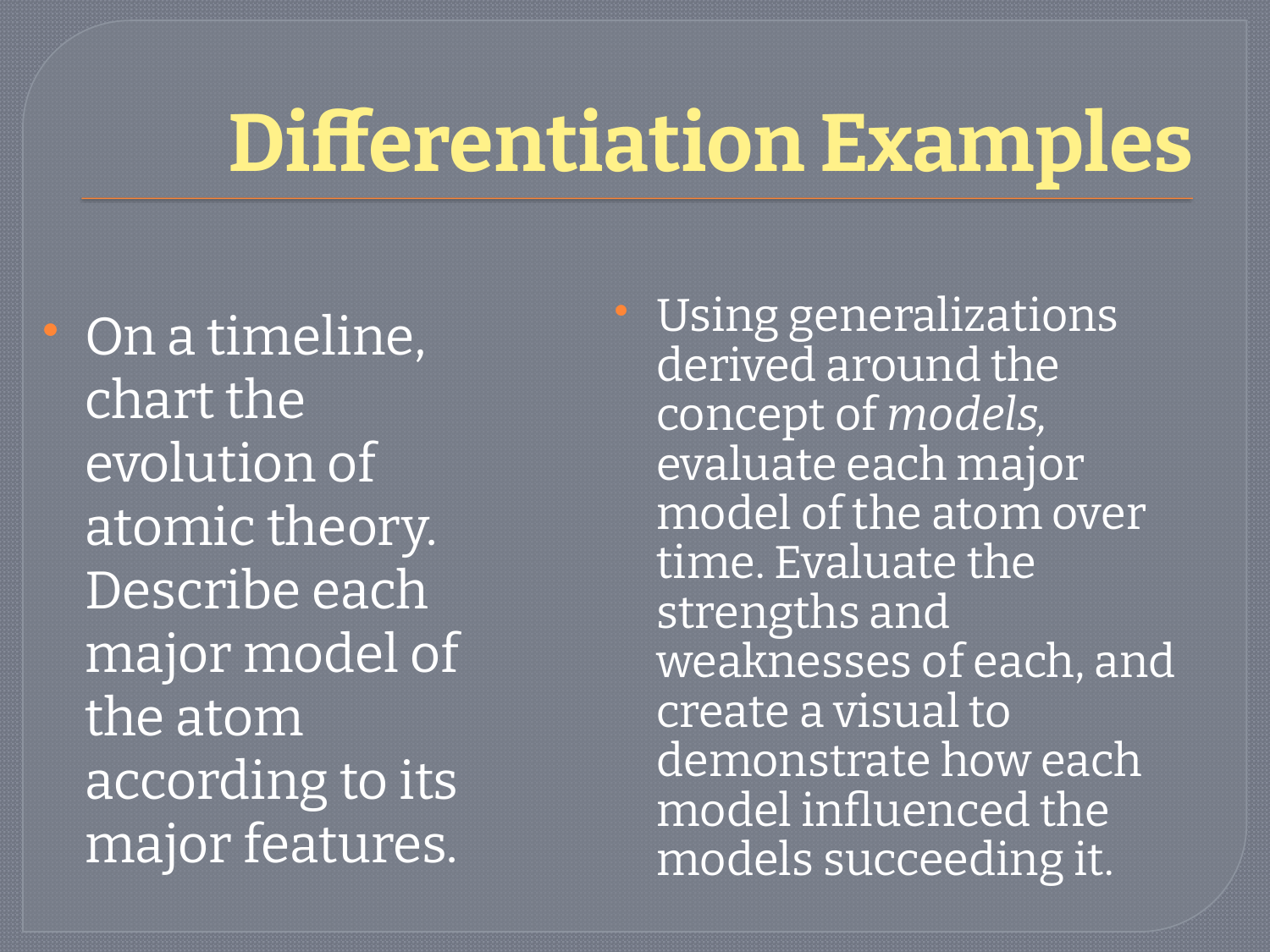

# Differentiation Examples
Using generalizations derived around the concept of models, evaluate each major model of the atom over time. Evaluate the strengths and weaknesses of each, and create a visual to demonstrate how each model influenced the models succeeding it.
On a timeline, chart the evolution of atomic theory. Describe each major model of the atom according to its major features.